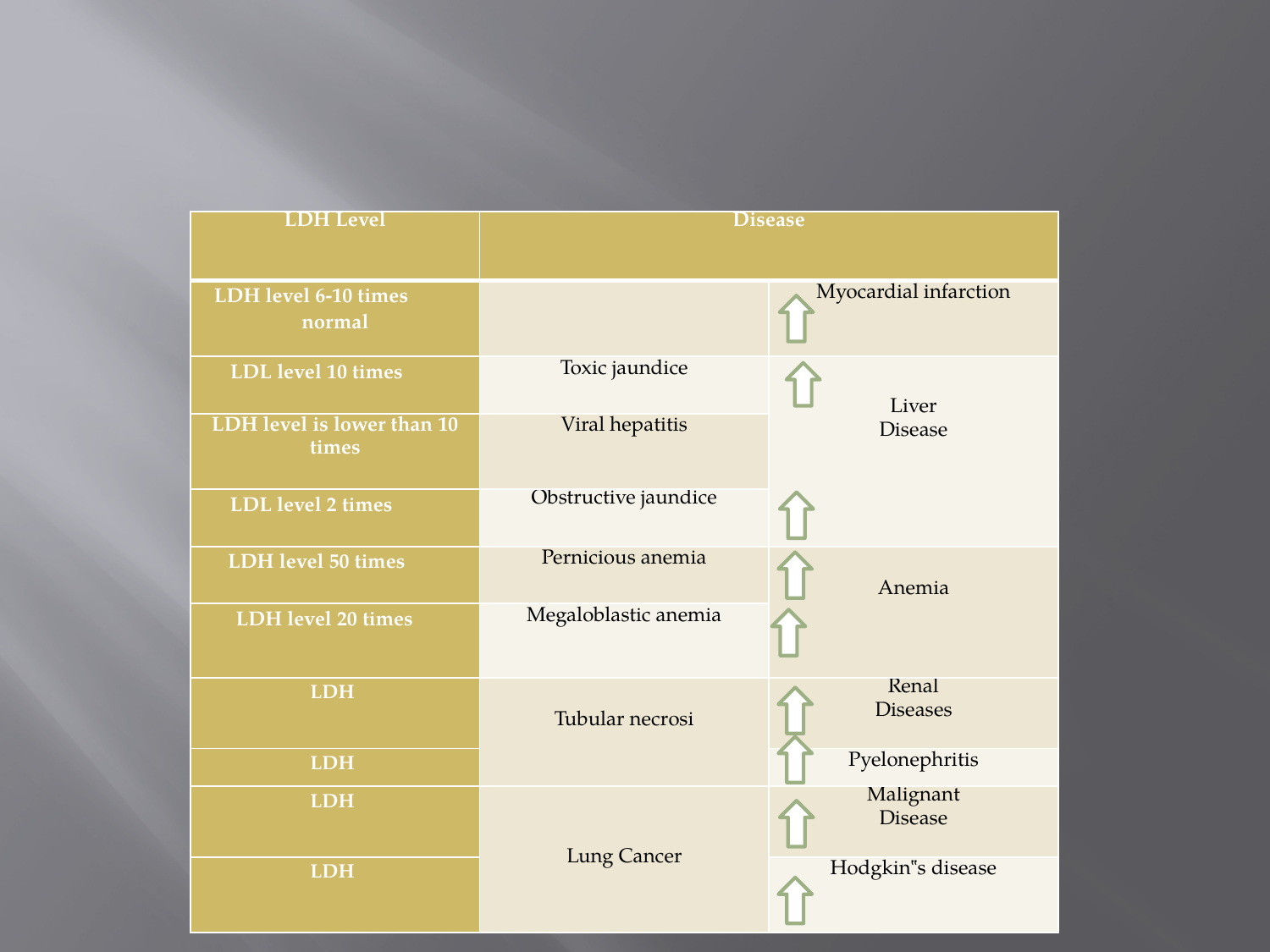

#
| LDH Level | Disease |  |
| --- | --- | --- |
| LDH level 6-10 times normal |  | Myocardial infarction |
| LDL level 10 times | Toxic jaundice | Liver Disease |
| LDH level is lower than 10 times | Viral hepatitis |  |
| LDL level 2 times | Obstructive jaundice |  |
| LDH level 50 times | Pernicious anemia | Anemia |
| LDH level 20 times | Megaloblastic anemia |  |
| LDH | Tubular necrosi | Renal Diseases |
| LDH |  | Pyelonephritis |
| LDH | Lung Cancer | Malignant Disease |
| LDH |  | Hodgkin‟s disease |